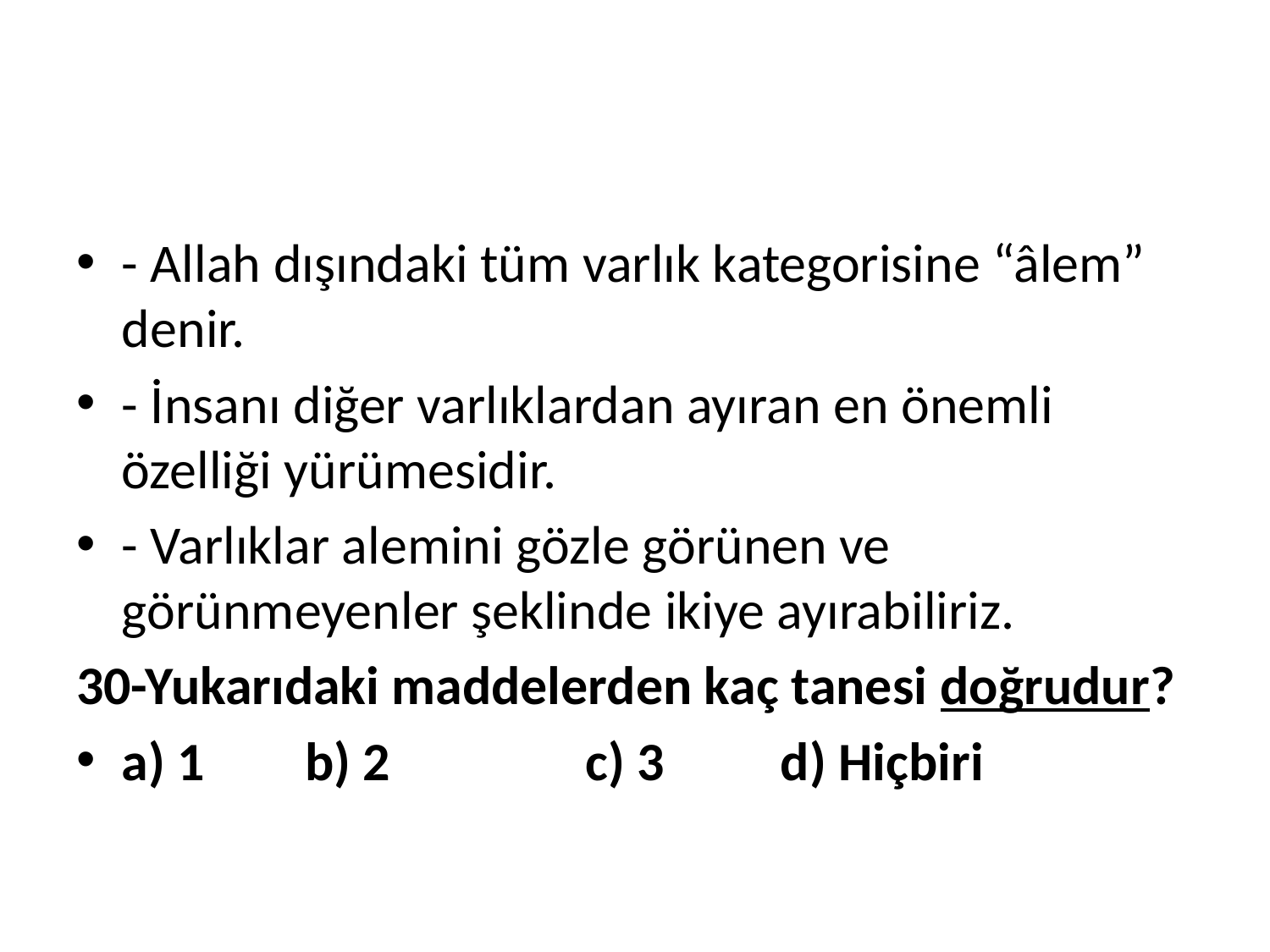

#
- Allah dışındaki tüm varlık kategorisine “âlem” denir.
- İnsanı diğer varlıklardan ayıran en önemli özelliği yürümesidir.
- Varlıklar alemini gözle görünen ve görünmeyenler şeklinde ikiye ayırabiliriz.
30-Yukarıdaki maddelerden kaç tanesi doğrudur?
a) 1	     b) 2	        c) 3	    d) Hiçbiri